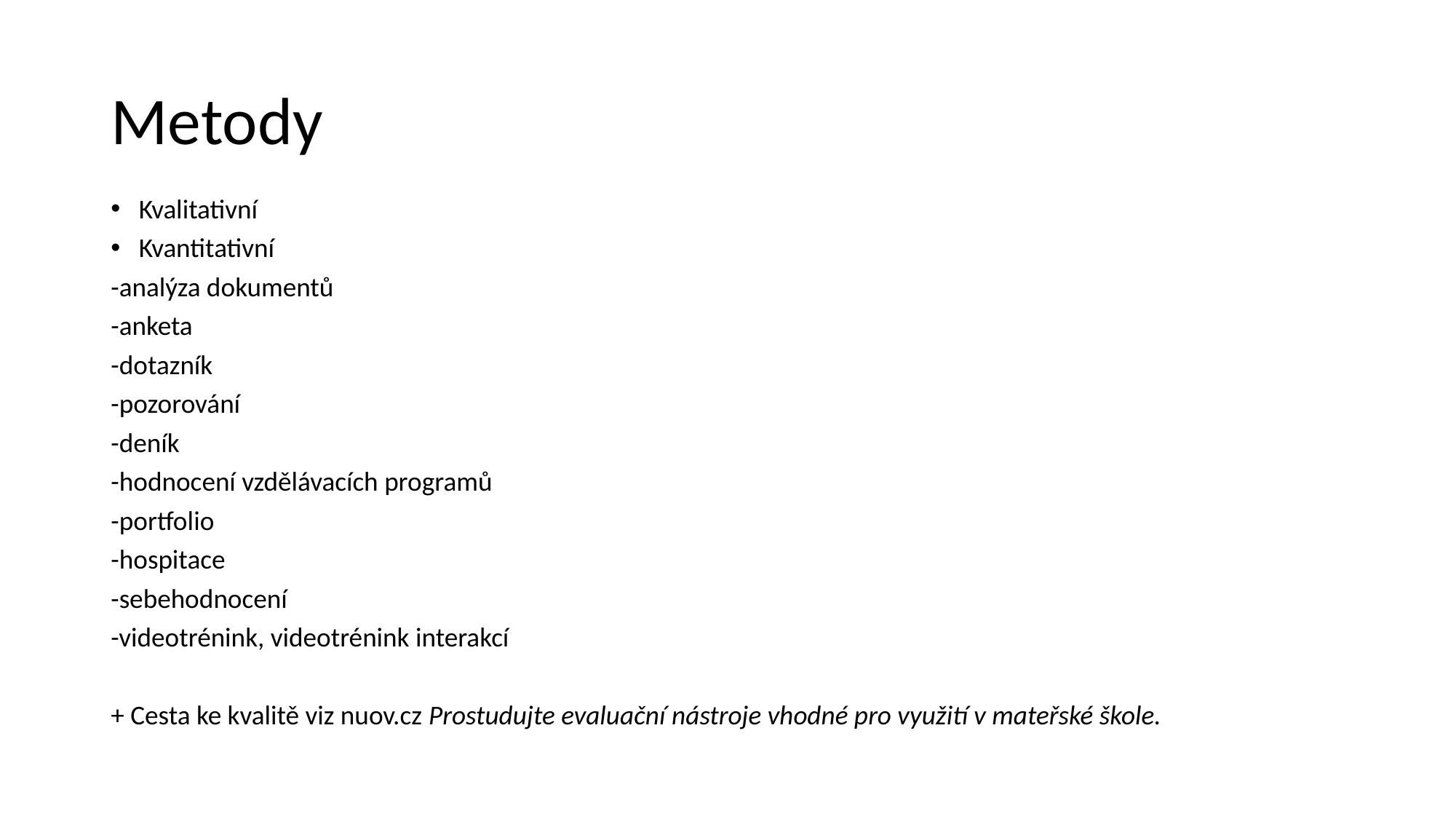

# Metody
Kvalitativní
Kvantitativní
-analýza dokumentů
-anketa
-dotazník
-pozorování
-deník
-hodnocení vzdělávacích programů
-portfolio
-hospitace
-sebehodnocení
-videotrénink, videotrénink interakcí

+ Cesta ke kvalitě viz nuov.cz Prostudujte evaluační nástroje vhodné pro využití v mateřské škole.